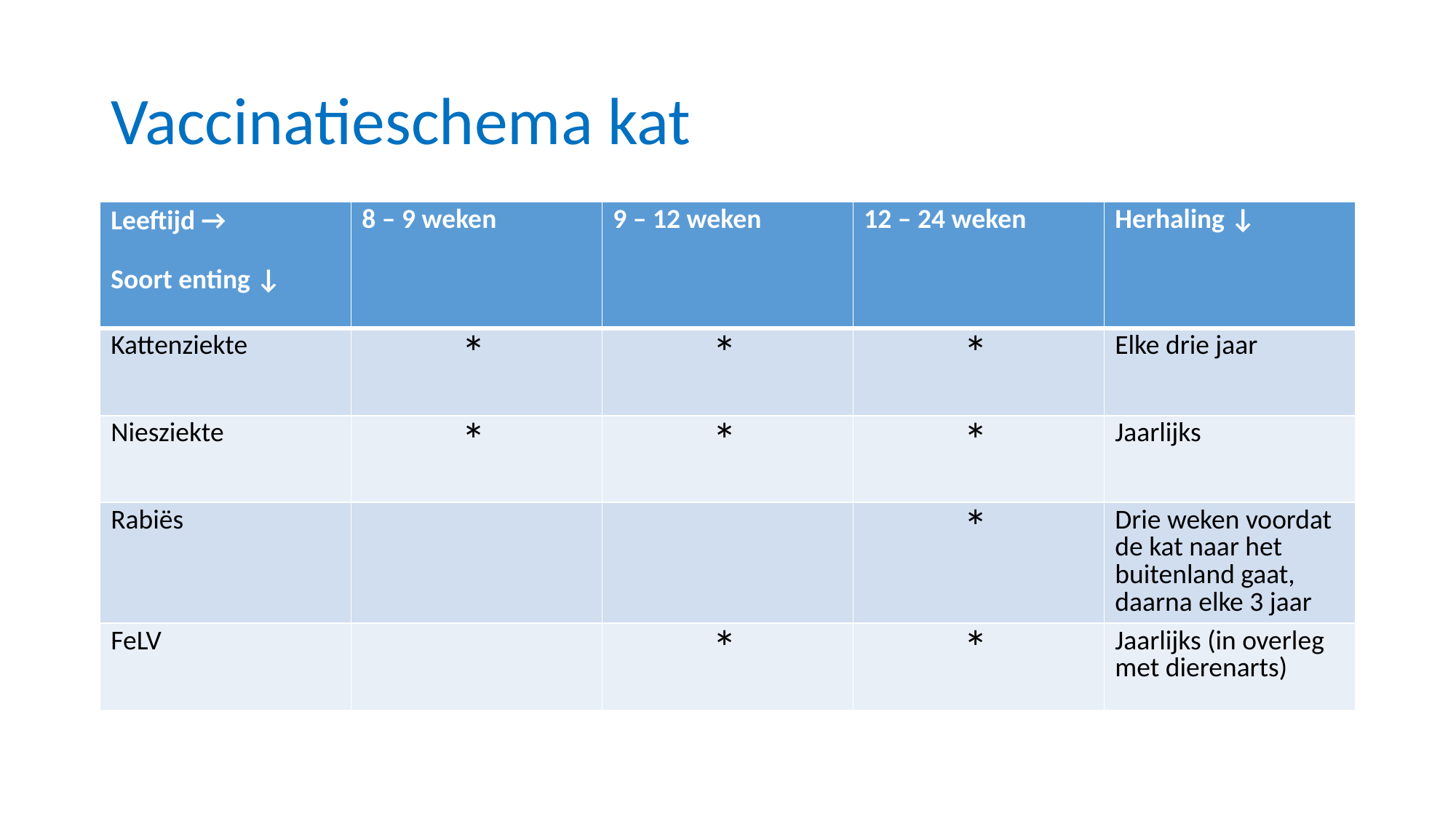

# Vaccinatieschema kat
| Leeftijd →   Soort enting ↓ | 8 – 9 weken | 9 – 12 weken | 12 – 24 weken | Herhaling ↓ |
| --- | --- | --- | --- | --- |
| Kattenziekte | \* | \* | \* | Elke drie jaar |
| Niesziekte | \* | \* | \* | Jaarlijks |
| Rabiës |  |  | \* | Drie weken voordat de kat naar het buitenland gaat, daarna elke 3 jaar |
| FeLV |  | \* | \* | Jaarlijks (in overleg met dierenarts) |